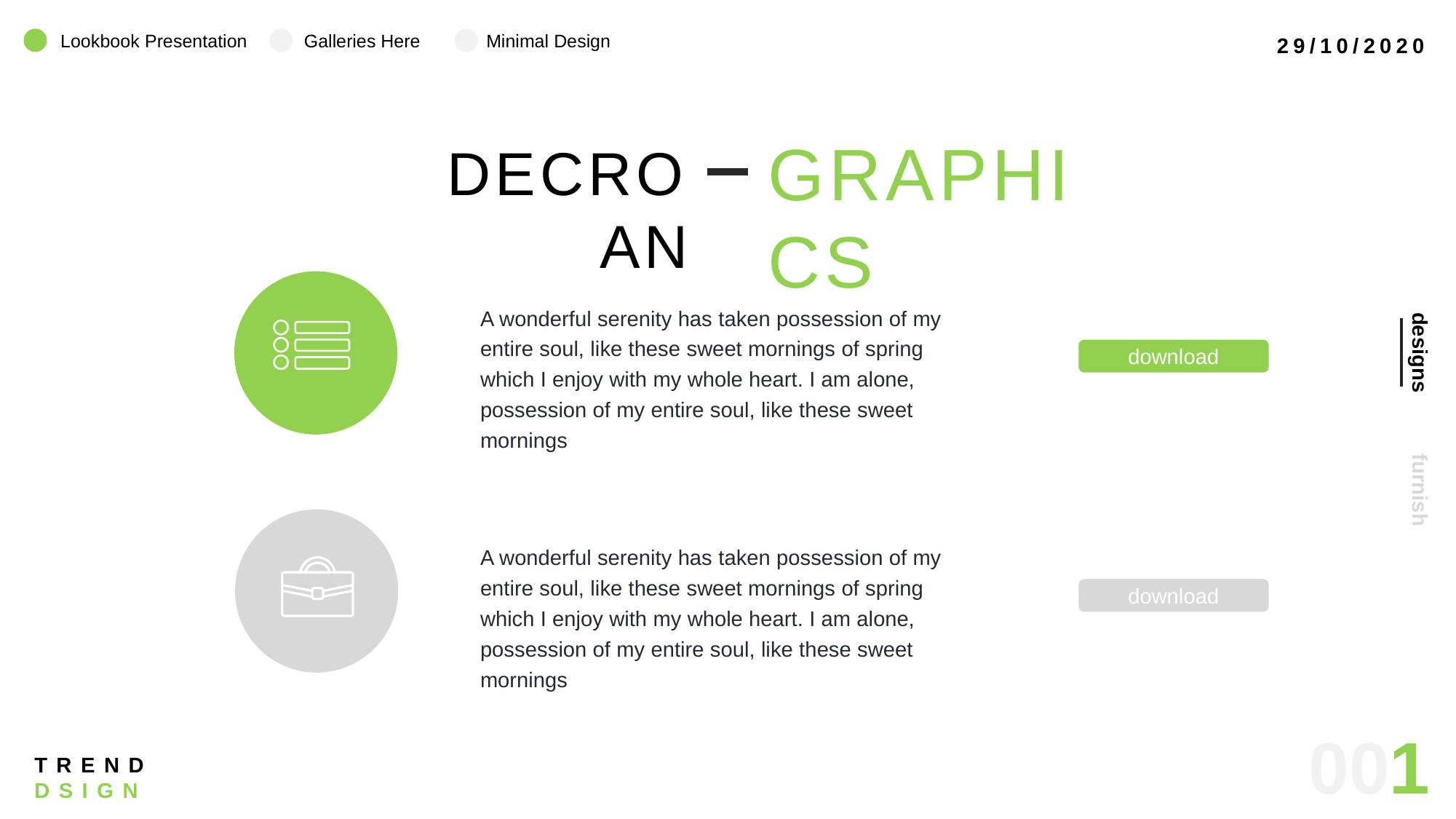

29/10/2020

Lookbook Presentation
Galleries Here
Minimal Design
GRAPHICS
DECROAN

A wonderful serenity has taken possession of my entire soul, like these sweet mornings of spring which I enjoy with my whole heart. I am alone, possession of my entire soul, like these sweet mornings

designs
download
furnish

A wonderful serenity has taken possession of my entire soul, like these sweet mornings of spring which I enjoy with my whole heart. I am alone, possession of my entire soul, like these sweet mornings

download
001
TRENDDSIGN